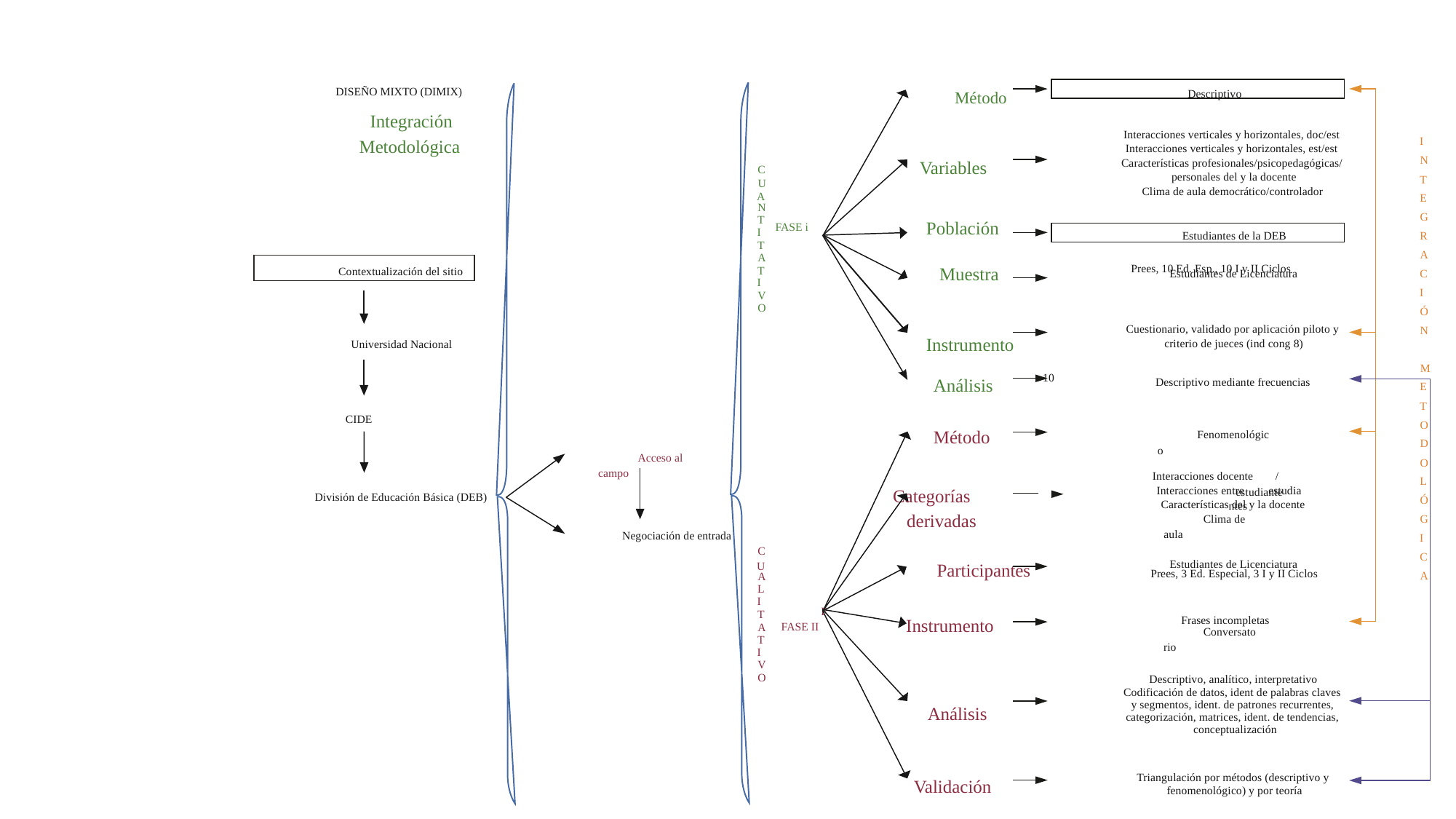

N
G
Ó
N
R
A
C
A
N
A
C
A
T
E
L
T
I
I
Í
I

M
N
G
Ó
N
D
Ó
G
R
C
C
A
O
O
A
E
E
L
T
T
I
I
I

/estudiante
estudiantes
 Prees, 10 Ed. Esp., 10 I y II Ciclos

Cuestionario, validado por aplicación piloto y
Codificación de datos, ident de palabras claves
categorización, matrices, ident. de tendencias,
Características profesionales/psicopedagógicas/
Interacciones verticales y horizontales, doc/est
y segmentos, ident. de patrones recurrentes,
Interacciones verticales y horizontales, est/est
Triangulación por métodos (descriptivo y
 Prees, 3 Ed. Especial, 3 I y II Ciclos
Clima de aula democrático/controlador
Descriptivo, analítico, interpretativo
Descriptivo mediante frecuencias
Características del y la docente
criterio de jueces (ind cong 8)
Frases incompletas
fenomenológico) y por teoría
Estudiantes de Licenciatura
Estudiantes de Licenciatura
personales del y la docente
Estudiantes de la DEB
Descriptivo
conceptualización
Fenomenológico
Conversatorio
Clima de aula
Interacciones docente
Interacciones entre
10

Instrumento
Participantes
Muestra
Método
Población
Categorías     derivadas
Instrumento
Análisis
Método
Validación
Variables
Análisis

FASE i
FFASE II
U

A

U

N
C
C
V
O
A
A
A
V
O
L
T
T
T
T
T
I
I
I
I
Negociación de entrada
Acceso al campo

Metodológica
División de Educación Básica (DEB)
Integración
DISEÑO MIXTO (DIMIX)
Contextualización del sitio
Universidad Nacional

CIDE